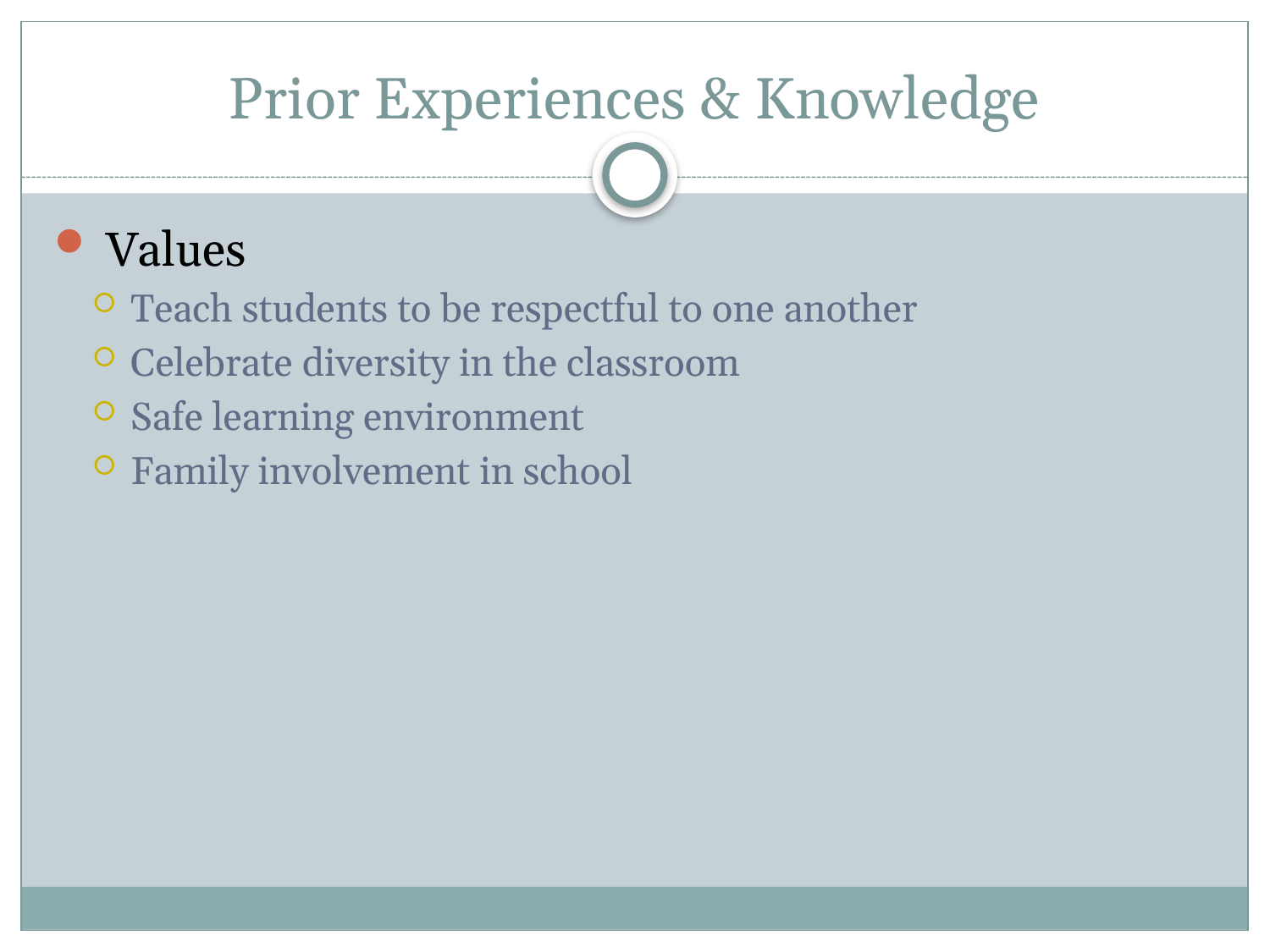

# Prior Experiences & Knowledge
 Values
Teach students to be respectful to one another
Celebrate diversity in the classroom
Safe learning environment
Family involvement in school